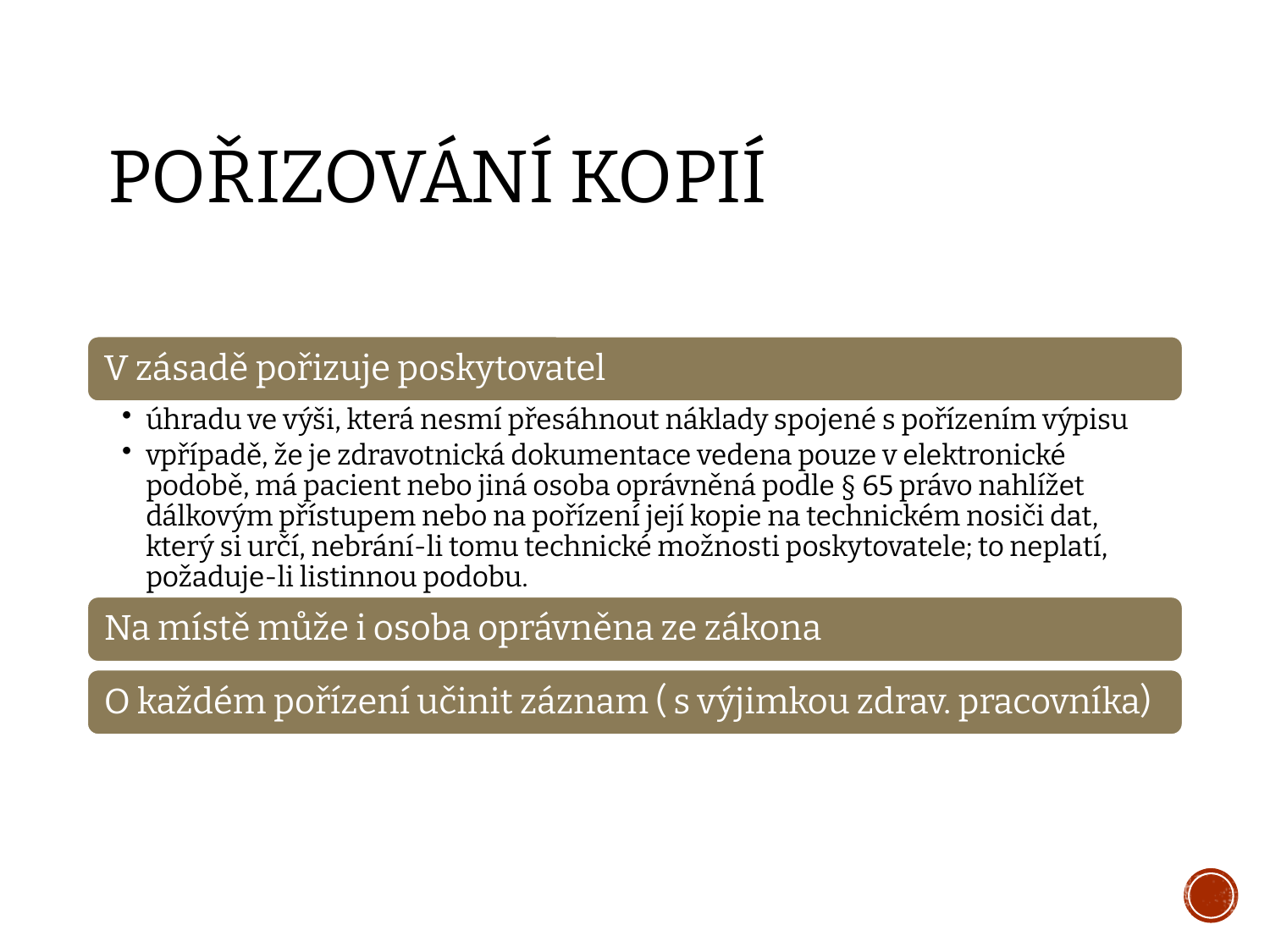

# Pořizování kopií
V zásadě pořizuje poskytovatel
úhradu ve výši, která nesmí přesáhnout náklady spojené s pořízením výpisu
vpřípadě, že je zdravotnická dokumentace vedena pouze v elektronické podobě, má pacient nebo jiná osoba oprávněná podle § 65 právo nahlížet dálkovým přístupem nebo na pořízení její kopie na technickém nosiči dat, který si určí, nebrání-li tomu technické možnosti poskytovatele; to neplatí, požaduje-li listinnou podobu.
Na místě může i osoba oprávněna ze zákona
O každém pořízení učinit záznam ( s výjimkou zdrav. pracovníka)